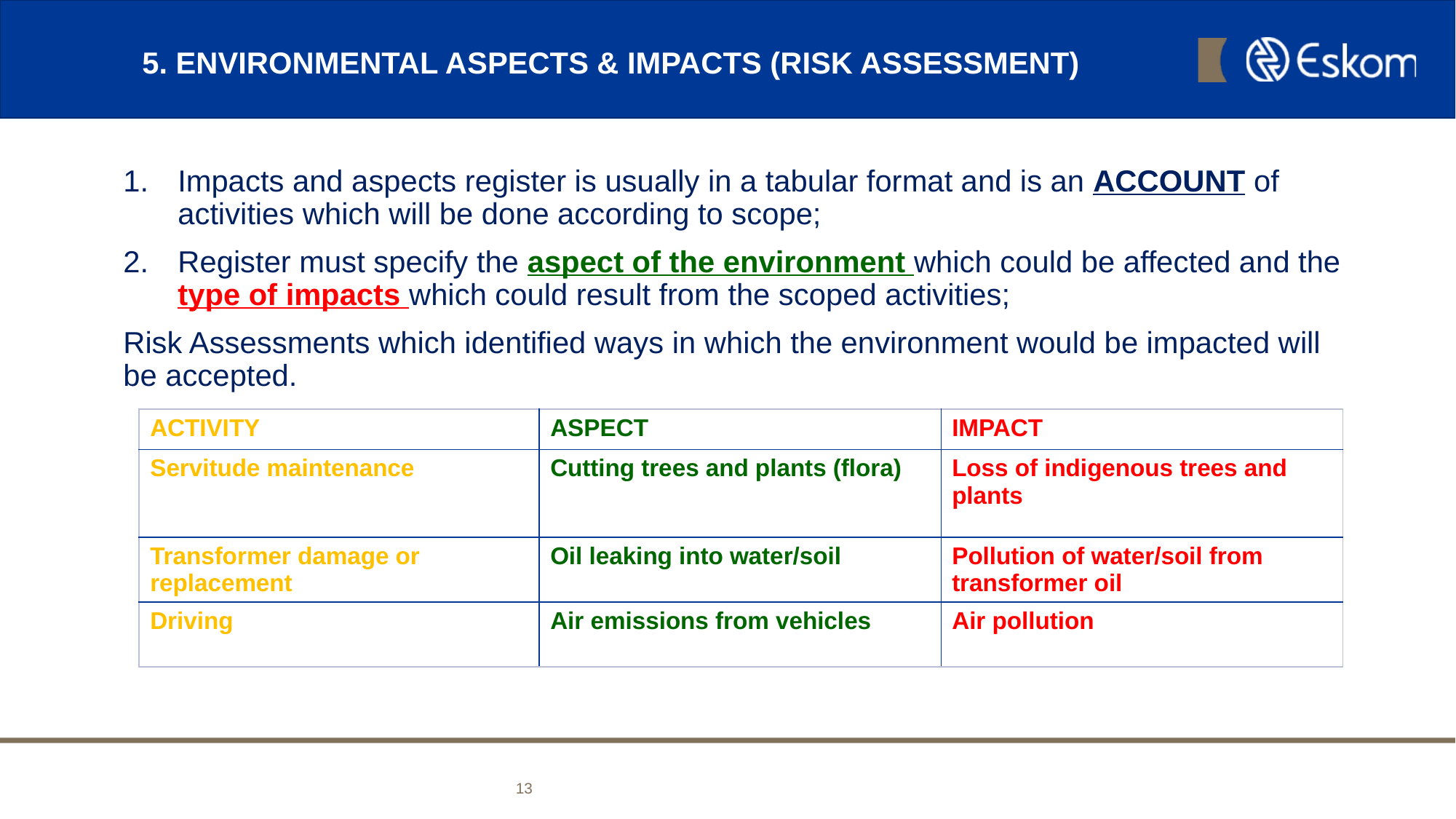

# 5. ENVIRONMENTAL ASPECTS & IMPACTS (RISK ASSESSMENT)
Impacts and aspects register is usually in a tabular format and is an ACCOUNT of activities which will be done according to scope;
Register must specify the aspect of the environment which could be affected and the type of impacts which could result from the scoped activities;
Risk Assessments which identified ways in which the environment would be impacted will be accepted.

| ACTIVITY | ASPECT | IMPACT |
| --- | --- | --- |
| Servitude maintenance | Cutting trees and plants (flora) | Loss of indigenous trees and plants |
| Transformer damage or replacement | Oil leaking into water/soil | Pollution of water/soil from transformer oil |
| Driving | Air emissions from vehicles | Air pollution |

13